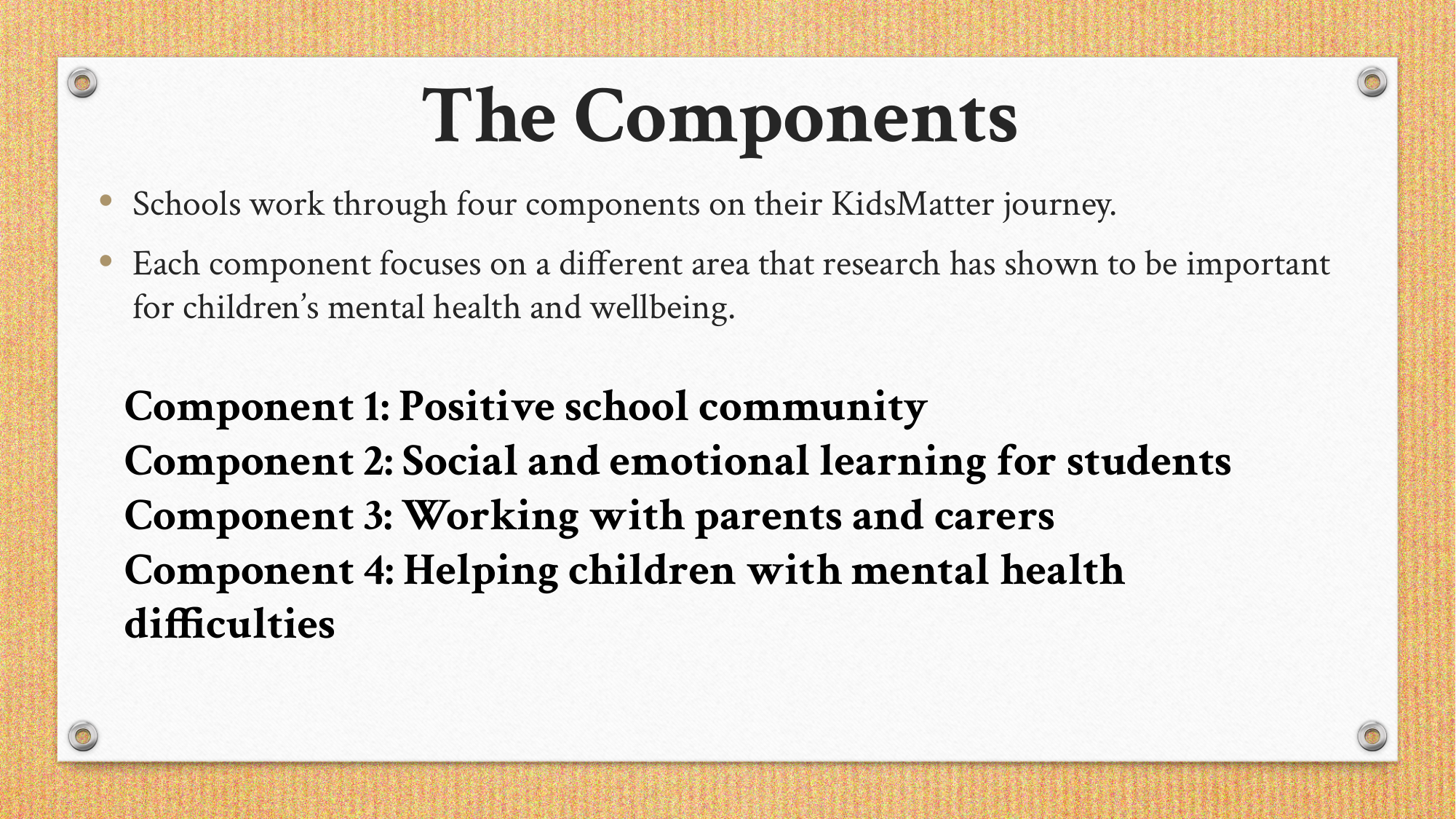

The Components
Schools work through four components on their KidsMatter journey.
Each component focuses on a different area that research has shown to be important for children’s mental health and wellbeing.

Component 1: Positive school community
Component 2: Social and emotional learning for students
Component 3: Working with parents and carers
Component 4: Helping children with mental health difficulties